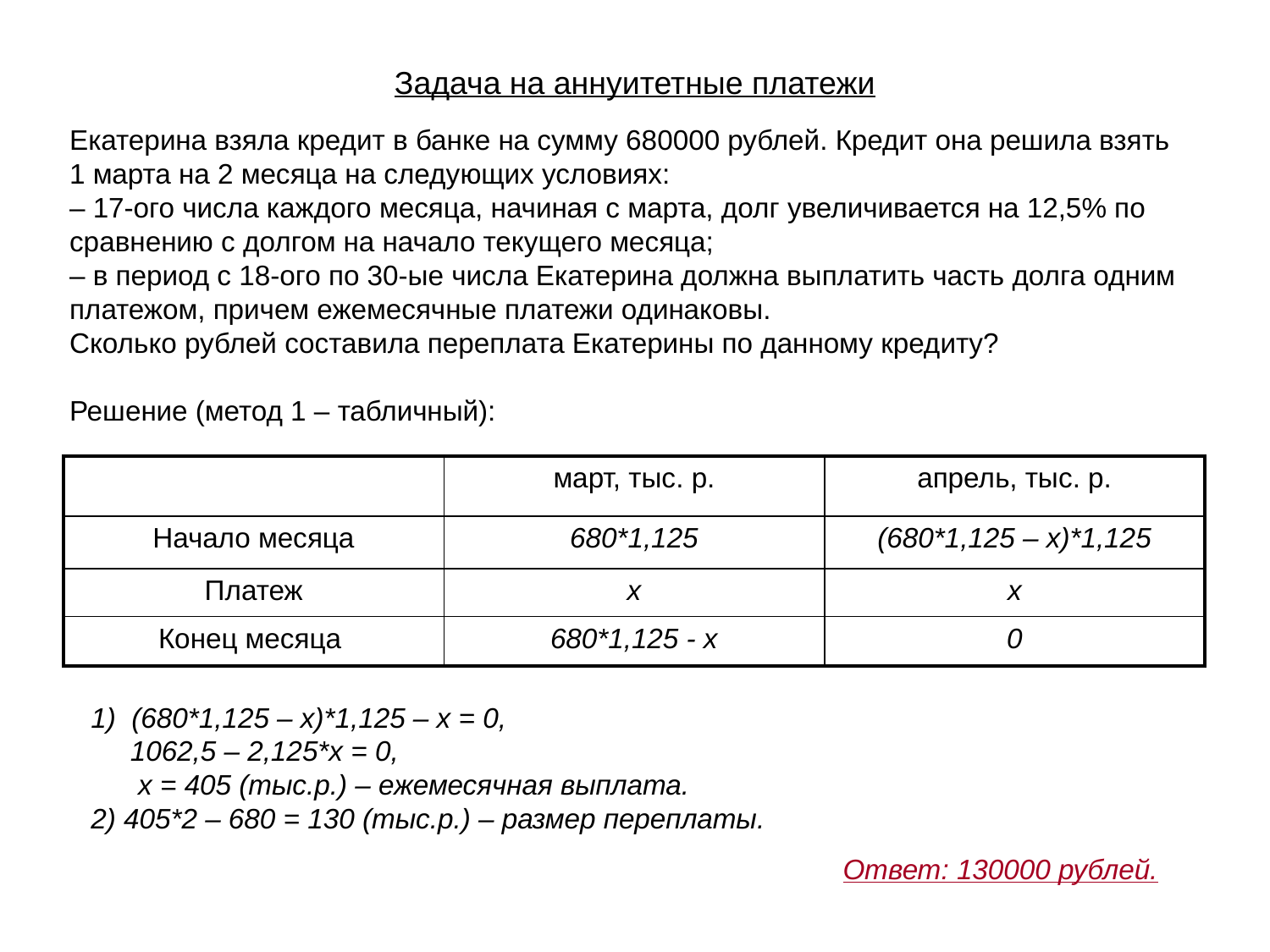

Задача на аннуитетные платежи
Екатерина взяла кредит в банке на сумму 680000 рублей. Кредит она решила взять
1 марта на 2 месяца на следующих условиях:
– 17-ого числа каждого месяца, начиная с марта, долг увеличивается на 12,5% по
сравнению с долгом на начало текущего месяца;
– в период с 18-ого по 30-ые числа Екатерина должна выплатить часть долга одним
платежом, причем ежемесячные платежи одинаковы.
Сколько рублей составила переплата Екатерины по данному кредиту?
Решение (метод 1 – табличный):
|  | март, тыс. р. | апрель, тыс. р. |
| --- | --- | --- |
| Начало месяца | 680\*1,125 | (680\*1,125 – х)\*1,125 |
| Платеж | х | х |
| Конец месяца | 680\*1,125 - х | 0 |
1)  (680*1,125 – х)*1,125 – х = 0,
     1062,5 – 2,125*х = 0,
      х = 405 (тыс.р.) – ежемесячная выплата.
2) 405*2 – 680 = 130 (тыс.р.) – размер переплаты.

                                                                                                Ответ: 130000 рублей.